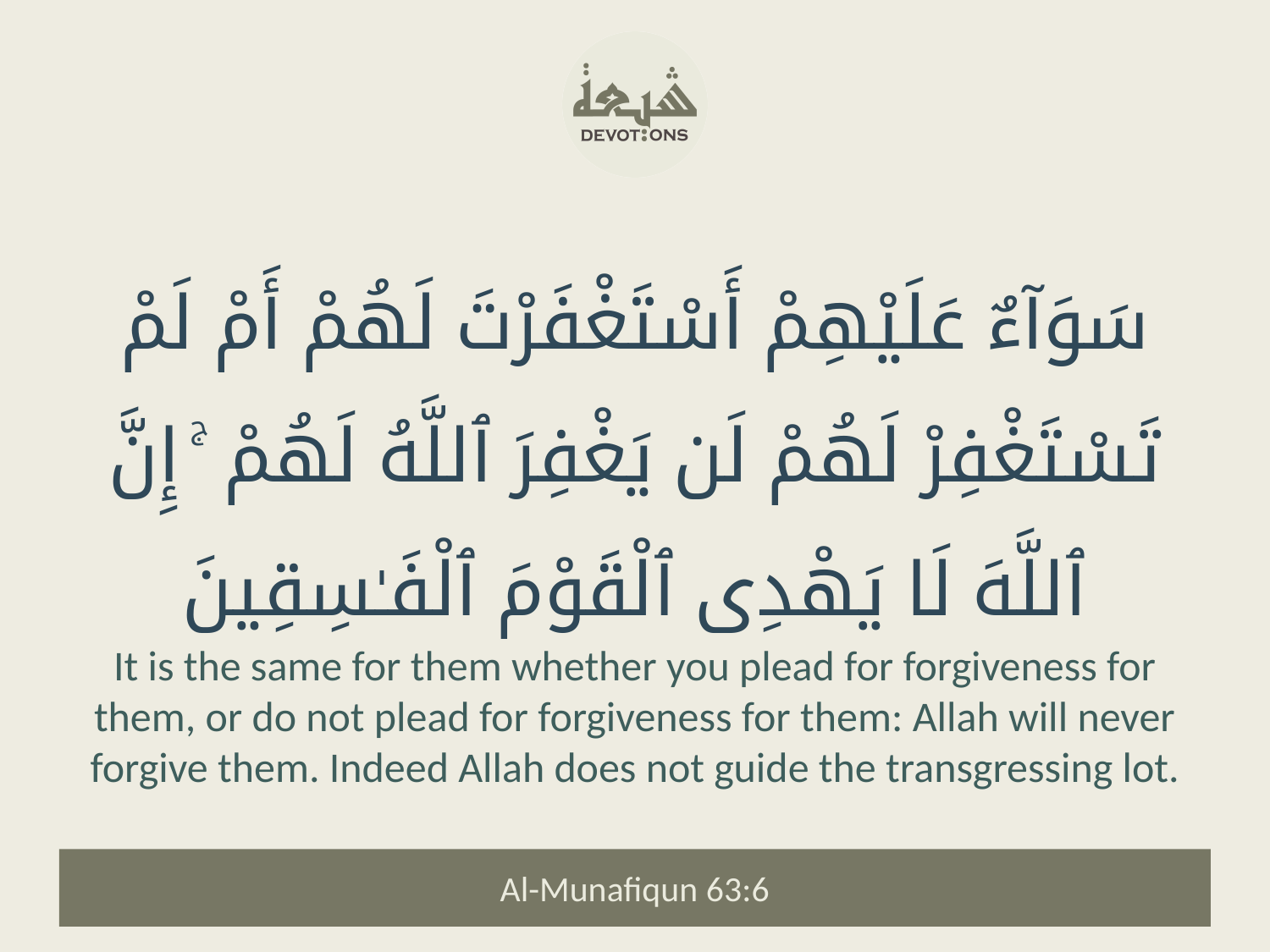

سَوَآءٌ عَلَيْهِمْ أَسْتَغْفَرْتَ لَهُمْ أَمْ لَمْ تَسْتَغْفِرْ لَهُمْ لَن يَغْفِرَ ٱللَّهُ لَهُمْ ۚ إِنَّ ٱللَّهَ لَا يَهْدِى ٱلْقَوْمَ ٱلْفَـٰسِقِينَ
It is the same for them whether you plead for forgiveness for them, or do not plead for forgiveness for them: Allah will never forgive them. Indeed Allah does not guide the transgressing lot.
Al-Munafiqun 63:6